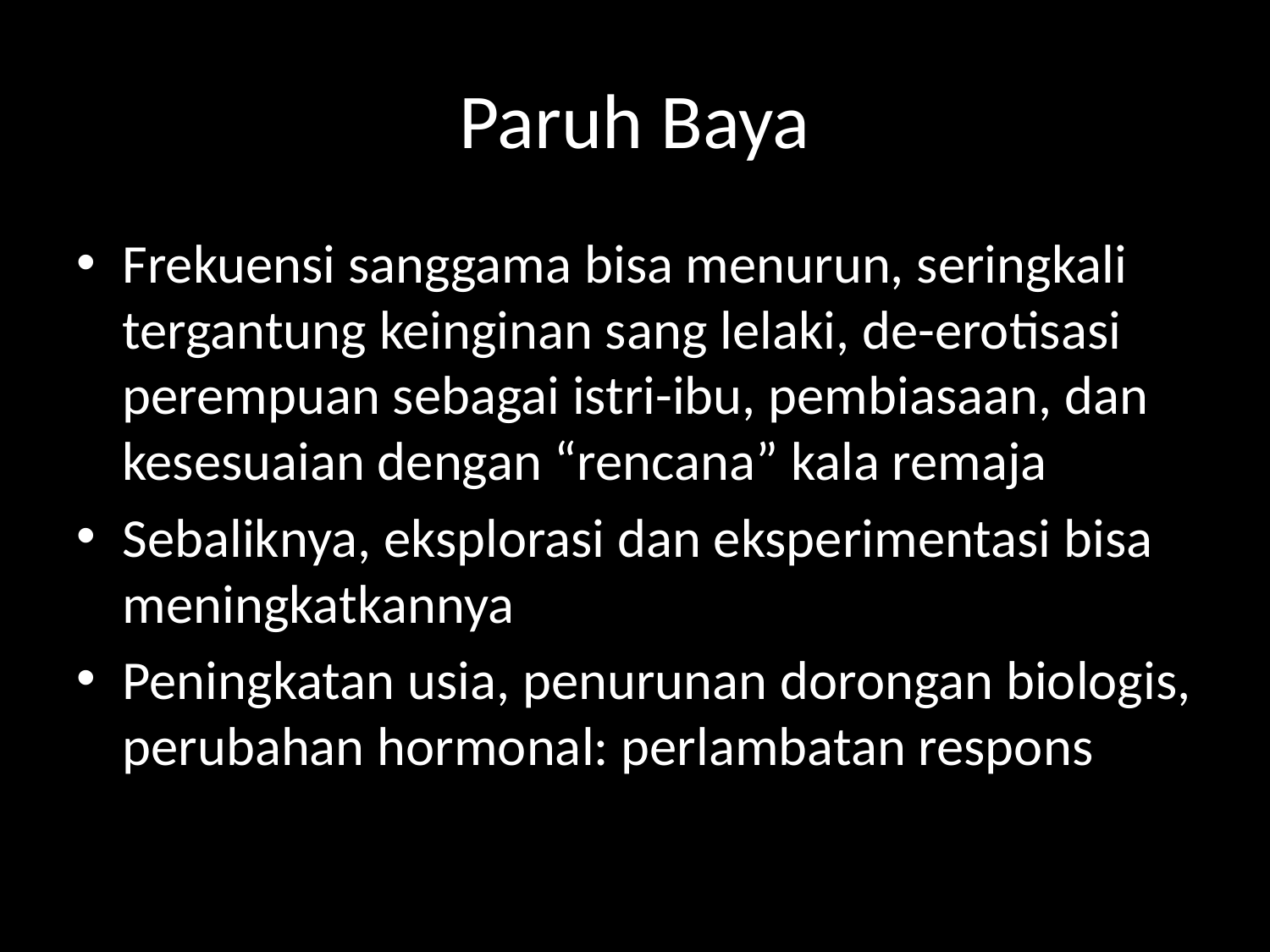

# Paruh Baya
Frekuensi sanggama bisa menurun, seringkali tergantung keinginan sang lelaki, de-erotisasi perempuan sebagai istri-ibu, pembiasaan, dan kesesuaian dengan “rencana” kala remaja
Sebaliknya, eksplorasi dan eksperimentasi bisa meningkatkannya
Peningkatan usia, penurunan dorongan biologis, perubahan hormonal: perlambatan respons